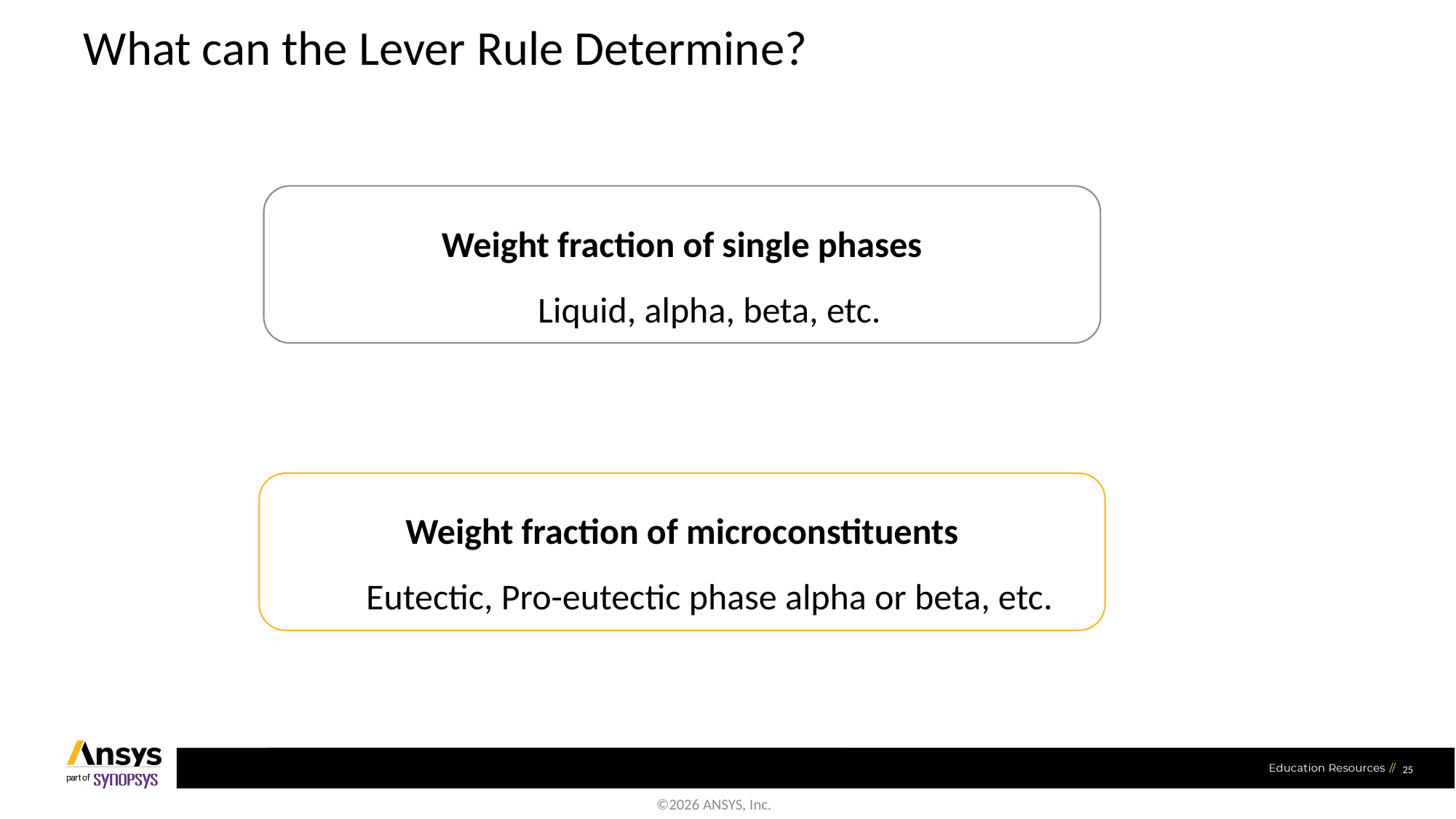

# What can the Lever Rule Determine?
Weight fraction of single phases
Liquid, alpha, beta, etc.
Weight fraction of microconstituents
Eutectic, Pro-eutectic phase alpha or beta, etc.
25